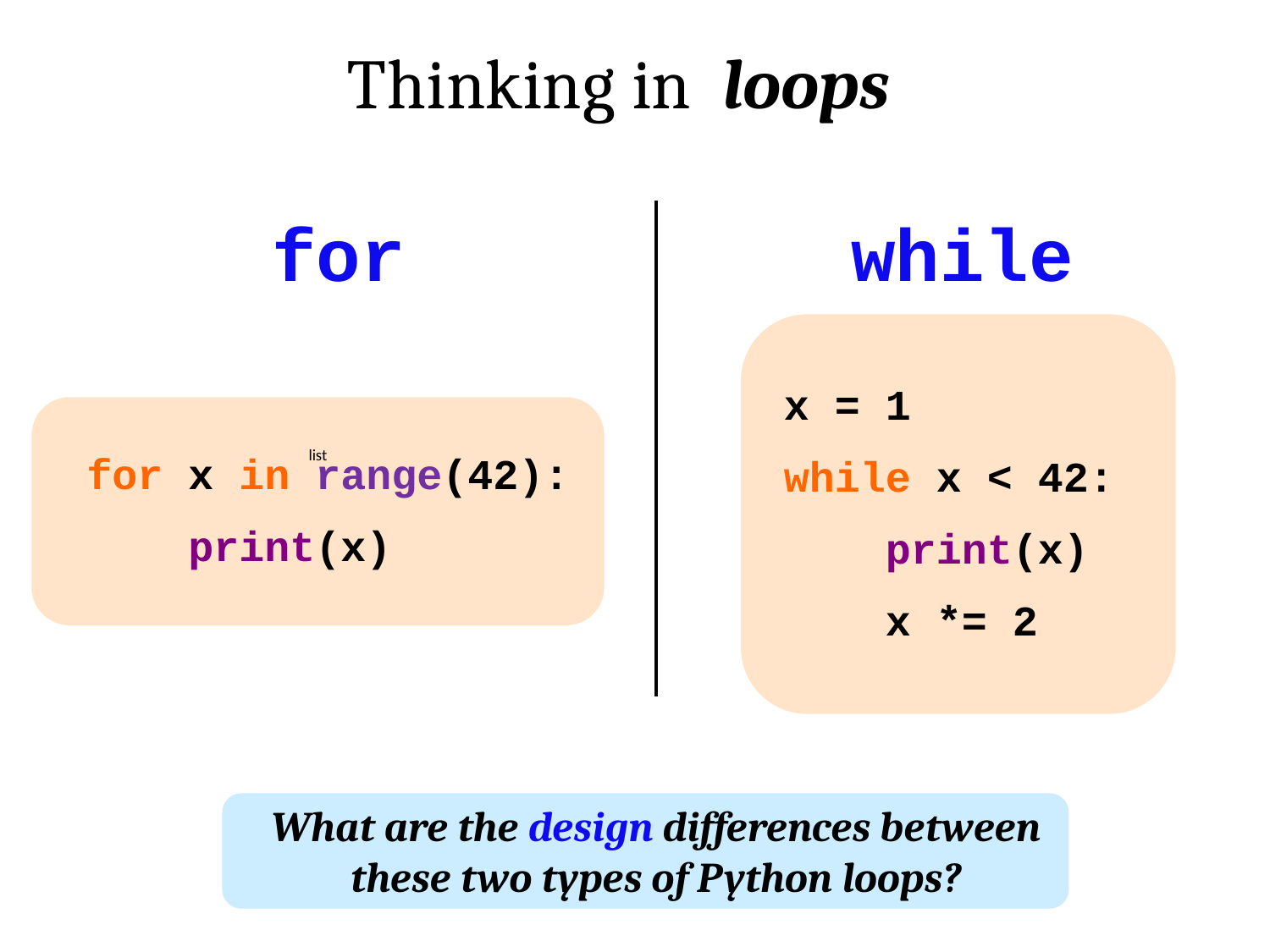

Thinking in  loops
for
while

x = 1
while x < 42:
    print(x)
    x *= 2

list
for x in range(42):
    print(x)

What are the design differences between these two types of Python loops?